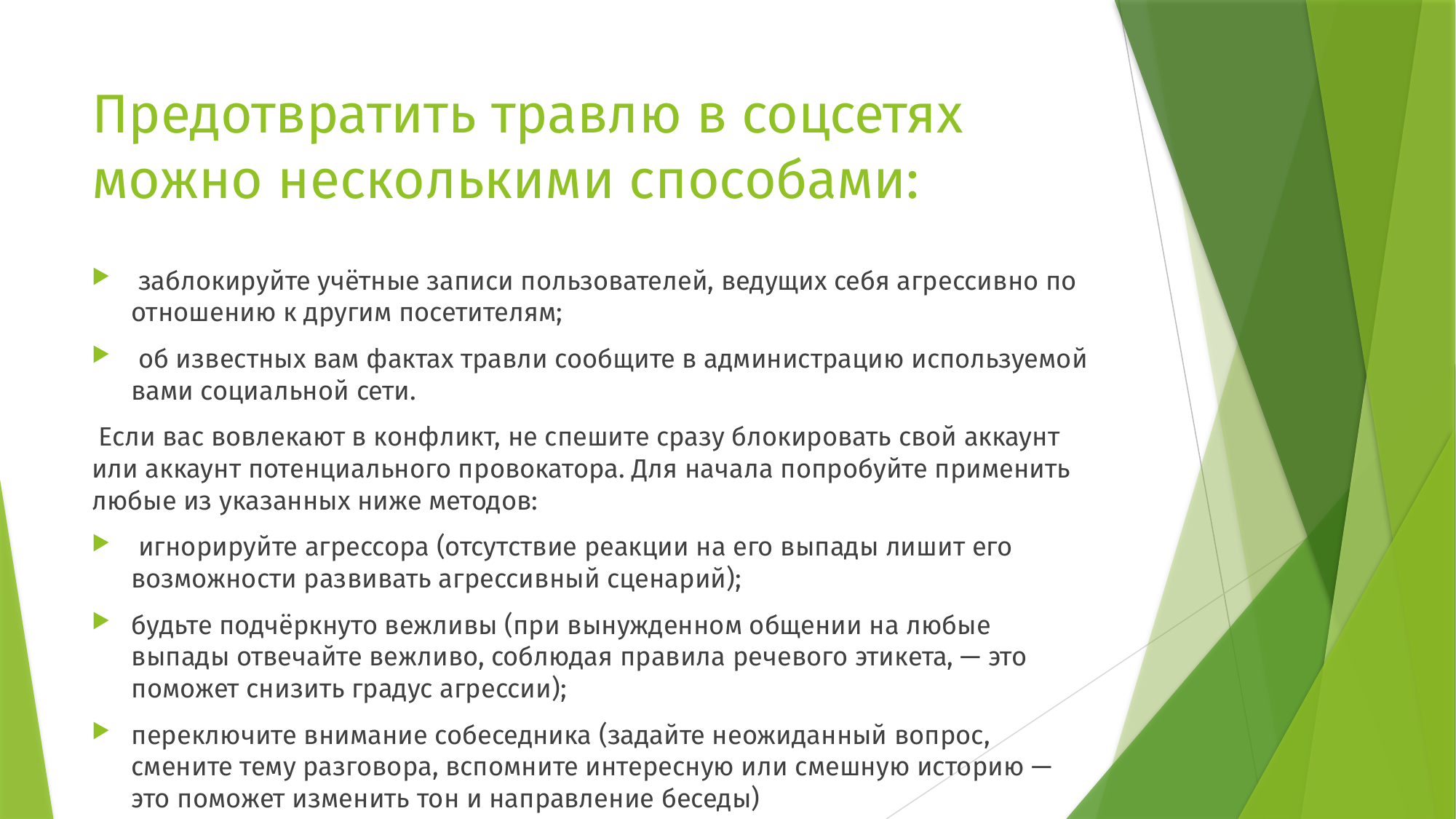

# Предотвратить травлю в соцсетях можно несколькими способами:
 заблокируйте учётные записи пользователей, ведущих себя агрессивно по отношению к другим посетителям;
 об известных вам фактах травли сообщите в администрацию используемой вами социальной сети.
 Если вас вовлекают в конфликт, не спешите сразу блокировать свой аккаунт или аккаунт потенциального провокатора. Для начала попробуйте применить любые из указанных ниже методов:
 игнорируйте агрессора (отсутствие реакции на его выпады лишит его возможности развивать агрессивный сценарий);
будьте подчёркнуто вежливы (при вынужденном общении на любые выпады отвечайте вежливо, соблюдая правила речевого этикета, — это поможет снизить градус агрессии);
переключите внимание собеседника (задайте неожиданный вопрос, смените тему разговора, вспомните интересную или смешную историю — это поможет изменить тон и направление беседы)